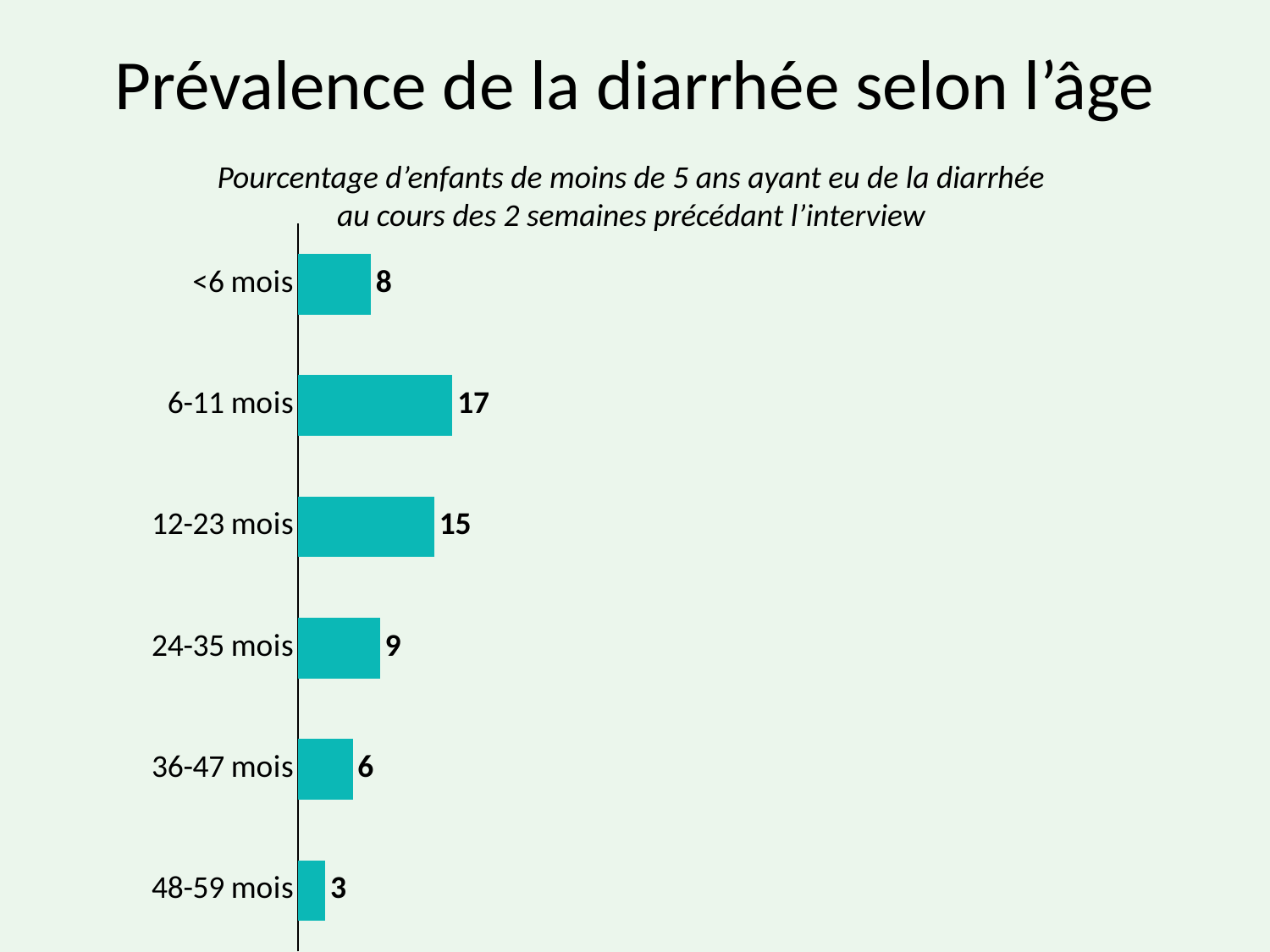

# Prévalence de la diarrhée selon l’âge
Pourcentage d’enfants de moins de 5 ans ayant eu de la diarrhée
au cours des 2 semaines précédant l’interview

### Chart

| Category | Series 1 |
|---|---|
| 48-59 mois | 3.0 |
| 36-47 mois | 6.0 |
| 24-35 mois | 9.0 |
| 12-23 mois | 15.0 |
| 6-11 mois | 17.0 |
| <6 mois | 8.0 |